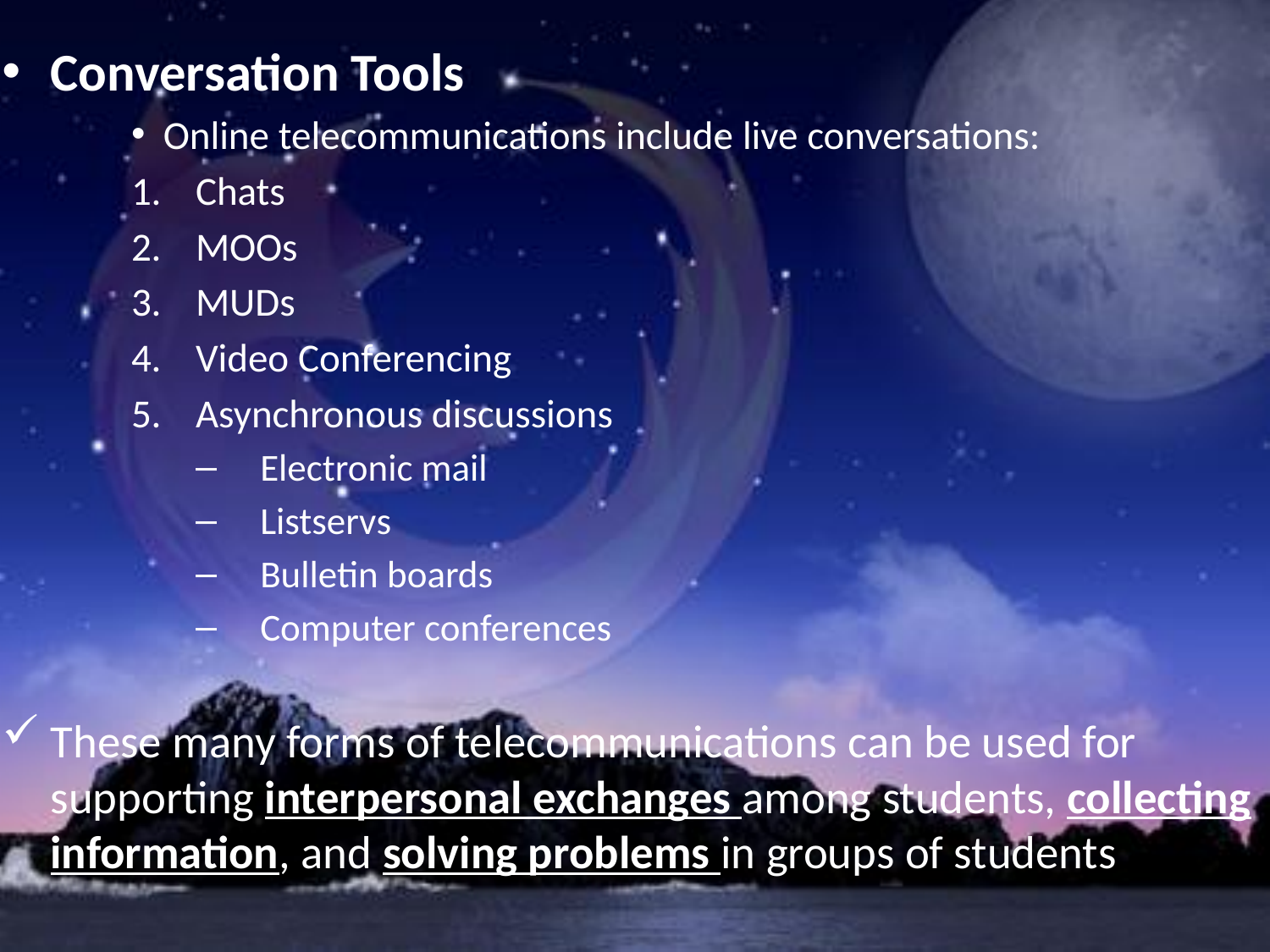

Conversation Tools
Online telecommunications include live conversations:
Chats
MOOs
MUDs
Video Conferencing
Asynchronous discussions
Electronic mail
Listservs
Bulletin boards
Computer conferences

These many forms of telecommunications can be used for supporting interpersonal exchanges among students, collecting information, and solving problems in groups of students